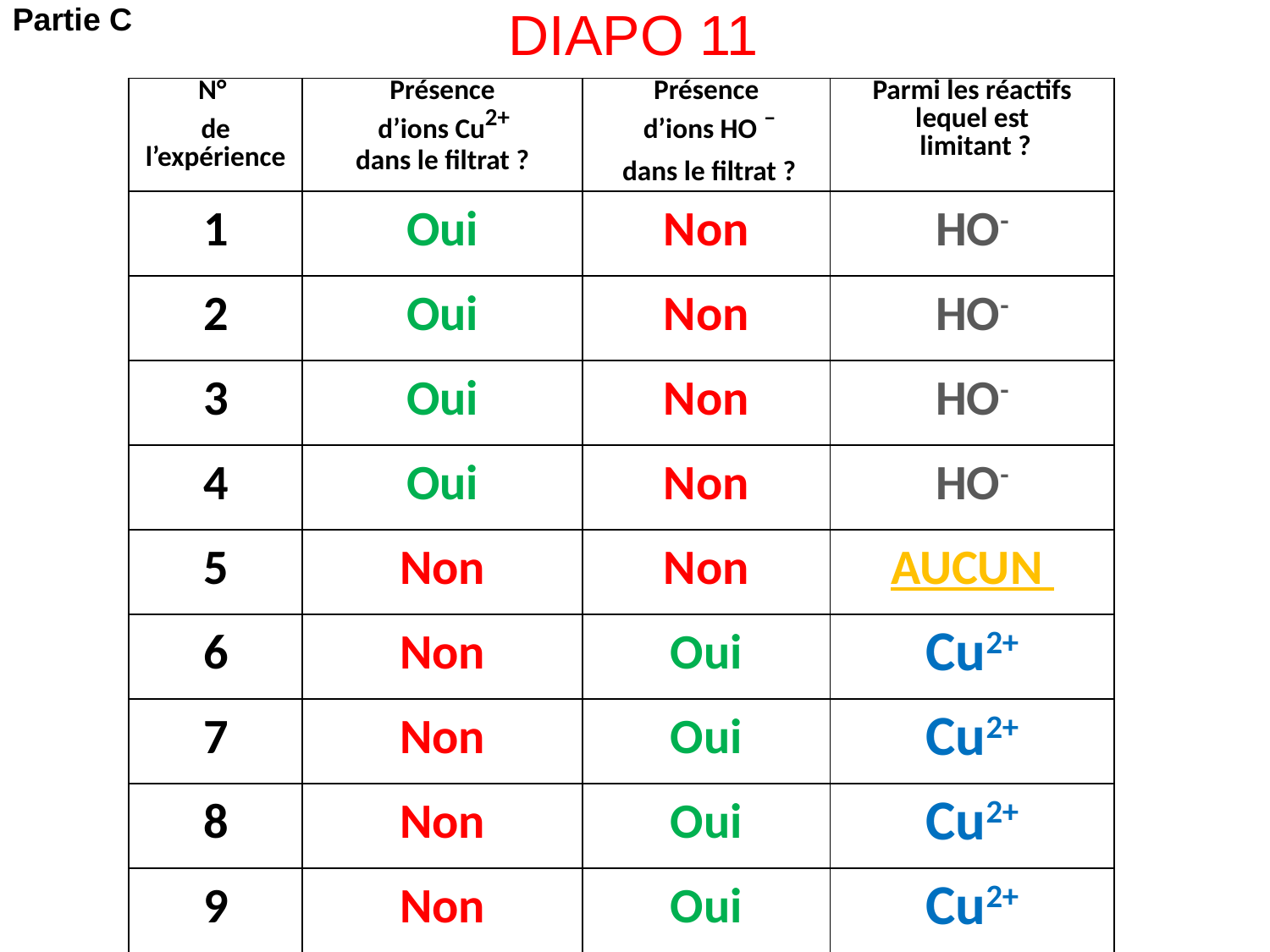

Partie C
DIAPO 11
| N° de l’expérience | Présence d’ions Cu2+ dans le filtrat ? | Présence d’ions HO – dans le filtrat ? | Parmi les réactifs lequel est limitant ? |
| --- | --- | --- | --- |
| 1 | Oui | Non | HO- |
| 2 | Oui | Non | HO- |
| 3 | Oui | Non | HO- |
| 4 | Oui | Non | HO- |
| 5 | Non | Non | AUCUN |
| 6 | Non | Oui | Cu2+ |
| 7 | Non | Oui | Cu2+ |
| 8 | Non | Oui | Cu2+ |
| 9 | Non | Oui | Cu2+ |